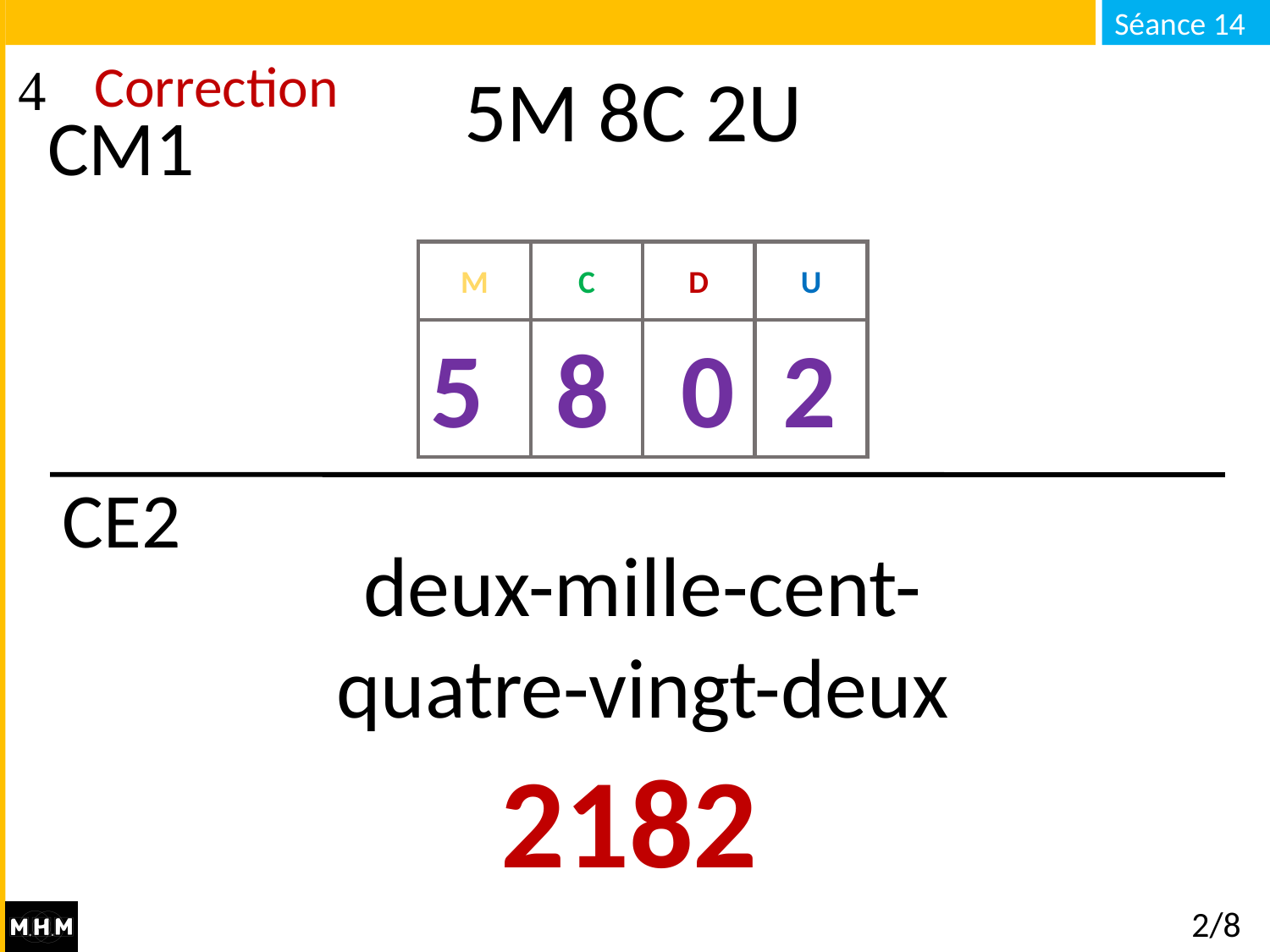

Correction
5M 8C 2U
CM1
M
C
D
U

5   8   0  2
CE2

deux-mille-cent-
quatre-vingt-deux
2182
# 2/8